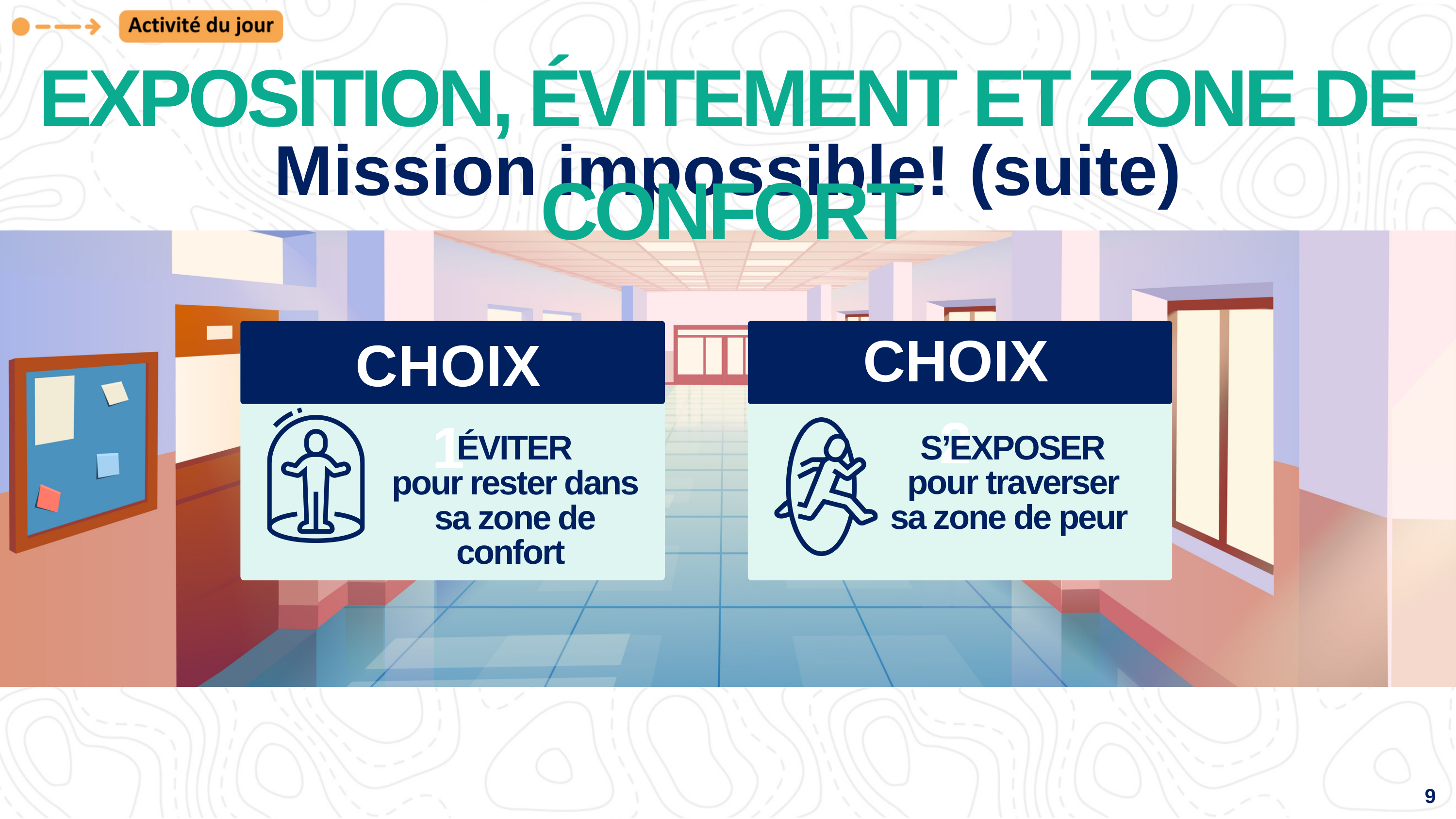

EXPOSITION, ÉVITEMENT ET ZONE DE CONFORT
Mission impossible! (suite)

CHOIX 2

CHOIX 1

ÉVITER
pour rester dans sa zone de confort

S’EXPOSER
pour traverser sa zone de peur
9